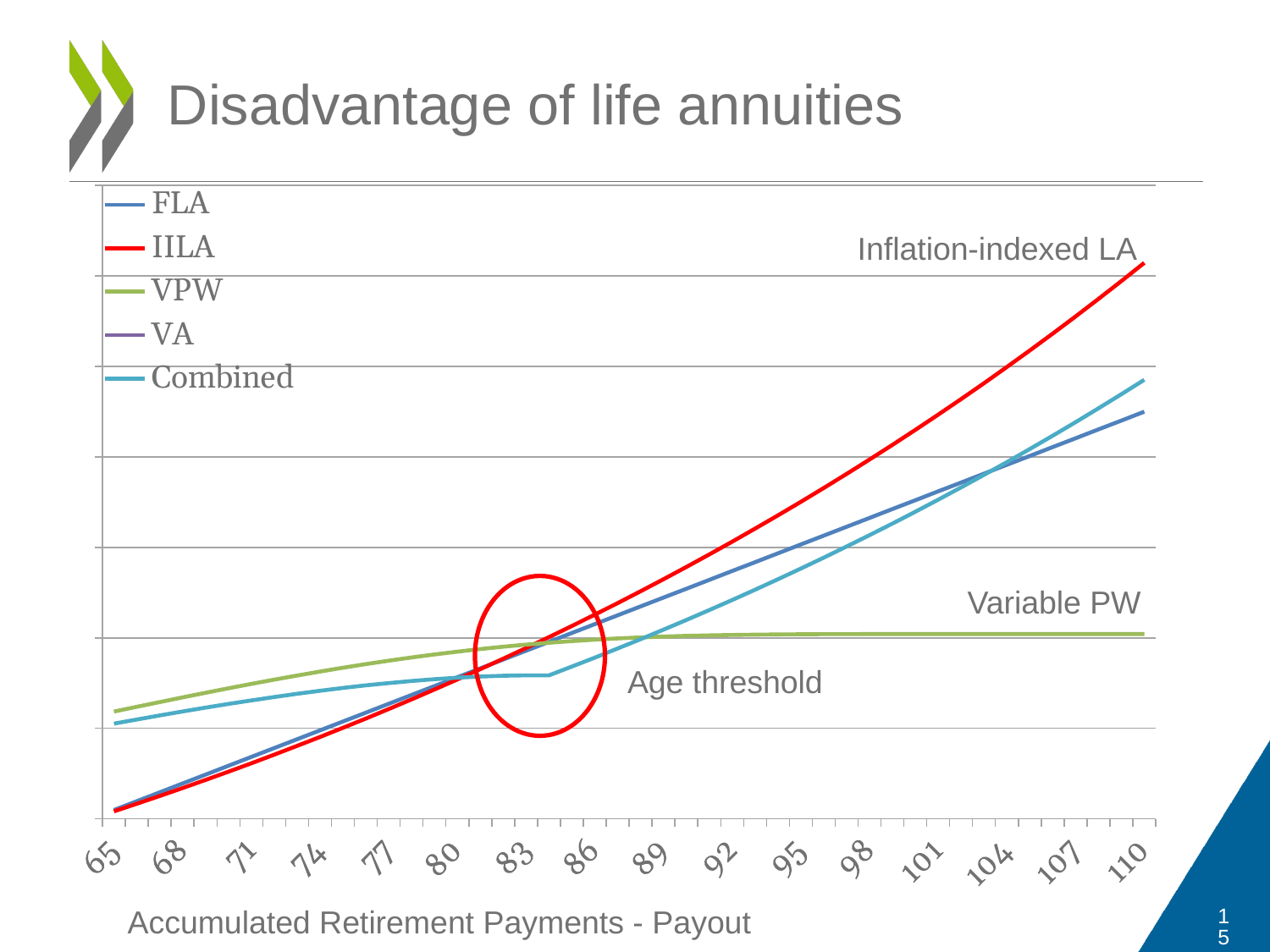

# Disadvantage of life annuities

### Chart

| Category | FLA | IILA | VPW | VA | Combined |
|---|---|---|---|---|---|
| 65 | 9782.2 | 8267.799999999997 | 118580.4 | None | 105220.8 |
| 66 | 19564.4 | 16700.9 | 123883.7 | None | 109822.5 |
| 67 | 29346.6 | 25302.7 | 129123.3 | None | 114314.7 |
| 68 | 39128.9 | 34076.5 | 134285.5 | None | 118685.2 |
| 69 | 48911.1 | 43025.8 | 139355.9 | None | 122920.8 |
| 70 | 58693.3 | 52154.0 | 144319.5 | None | 127007.9 |
| 71 | 68475.5 | 61464.9 | 149161.5 | None | 130931.8 |
| 72 | 78257.7 | 70961.9 | 153866.2 | None | 134677.0 |
| 73 | 88039.9 | 80648.9 | 158418.3 | None | 138227.0 |
| 74 | 97822.1 | 90529.7 | 162803.0 | None | 141564.4 |
| 75 | 107604.3 | 100608.0 | 167005.3 | None | 144670.8 |
| 76 | 117386.6 | 110888.0 | 171011.3 | None | 147526.7 |
| 77 | 127168.8 | 121373.5 | 174807.3 | None | 150111.4 |
| 78 | 136951.0 | 132068.7 | 178380.4 | None | 152403.2 |
| 79 | 146733.2 | 142977.9 | 181720.0 | None | 154378.8 |
| 80 | 156515.4 | 154105.2 | 184816.4 | None | 156014.0 |
| 81 | 166297.6 | 165455.0 | 187662.2 | None | 157282.9 |
| 82 | 176079.8 | 177031.9 | 190252.4 | None | 158158.1 |
| 83 | 185862.0 | 188840.3 | 192585.3 | None | 158611.0 |
| 84 | 195644.3 | 200884.9 | 194662.0 | None | 158611.0 |
| 85 | 205426.5 | 213170.3 | 196487.3 | None | 168311.1 |
| 86 | 215208.7 | 225701.5 | 198068.9 | None | 178205.2 |
| 87 | 224990.9 | 238483.3 | 199419.7 | None | 188297.2 |
| 88 | 234773.1 | 251520.7 | 200551.0 | None | 198591.1 |
| 89 | 244555.3 | 264818.9 | 201480.6 | None | 209090.8 |
| 90 | 254337.5 | 278383.0 | 202229.6 | None | 219800.5 |
| 91 | 264119.7 | 292218.5 | 202815.5 | None | 230724.5 |
| 92 | 273902.0 | 306330.6 | 203263.5 | None | 241866.9 |
| 93 | 283684.2 | 320725.0 | 203596.8 | None | 253232.1 |
| 94 | 293466.4 | 335407.2 | 203837.0 | None | 264824.6 |
| 95 | 303248.6 | 350383.1 | 204004.4 | None | 276649.0 |
| 96 | 313030.8 | 365658.6 | 204117.1 | None | 288709.9 |
| 97 | 322813.0 | 381239.5 | 204190.1 | None | 301012.0 |
| 98 | 332595.2 | 397132.1 | 204235.3 | None | 313560.2 |
| 99 | 342377.5 | 413342.5 | 204262.1 | None | 326359.3 |
| 100 | 352159.7 | 429877.1 | 204277.2 | None | 339414.4 |
| 101 | 361941.9 | 446742.4 | 204285.2 | None | 352730.6 |
| 102 | 371724.1 | 463945.0 | 204289.3 | None | 366313.1 |
| 103 | 381506.3 | 481491.6 | 204291.2 | None | 380167.3 |
| 104 | 391288.5 | 499389.2 | 204292.1 | None | 394298.5 |
| 105 | 401070.7 | 517644.80000000005 | 204292.4 | None | 408712.4 |
| 106 | 410852.9 | 536265.4 | 204292.6 | None | 423414.6 |
| 107 | 420635.2 | 555258.5 | 204292.6 | None | 438410.8 |
| 108 | 430417.4 | 574631.4 | 204292.6 | None | 453706.9 |
| 109 | 440199.6 | 594391.8 | 204292.6 | None | 469308.9 |
| 110 | 449981.8 | 614547.4 | 204292.6 | None | 485223.0 |
Inflation-indexed LA

Variable PW
Age threshold
Accumulated Retirement Payments - Payout
15